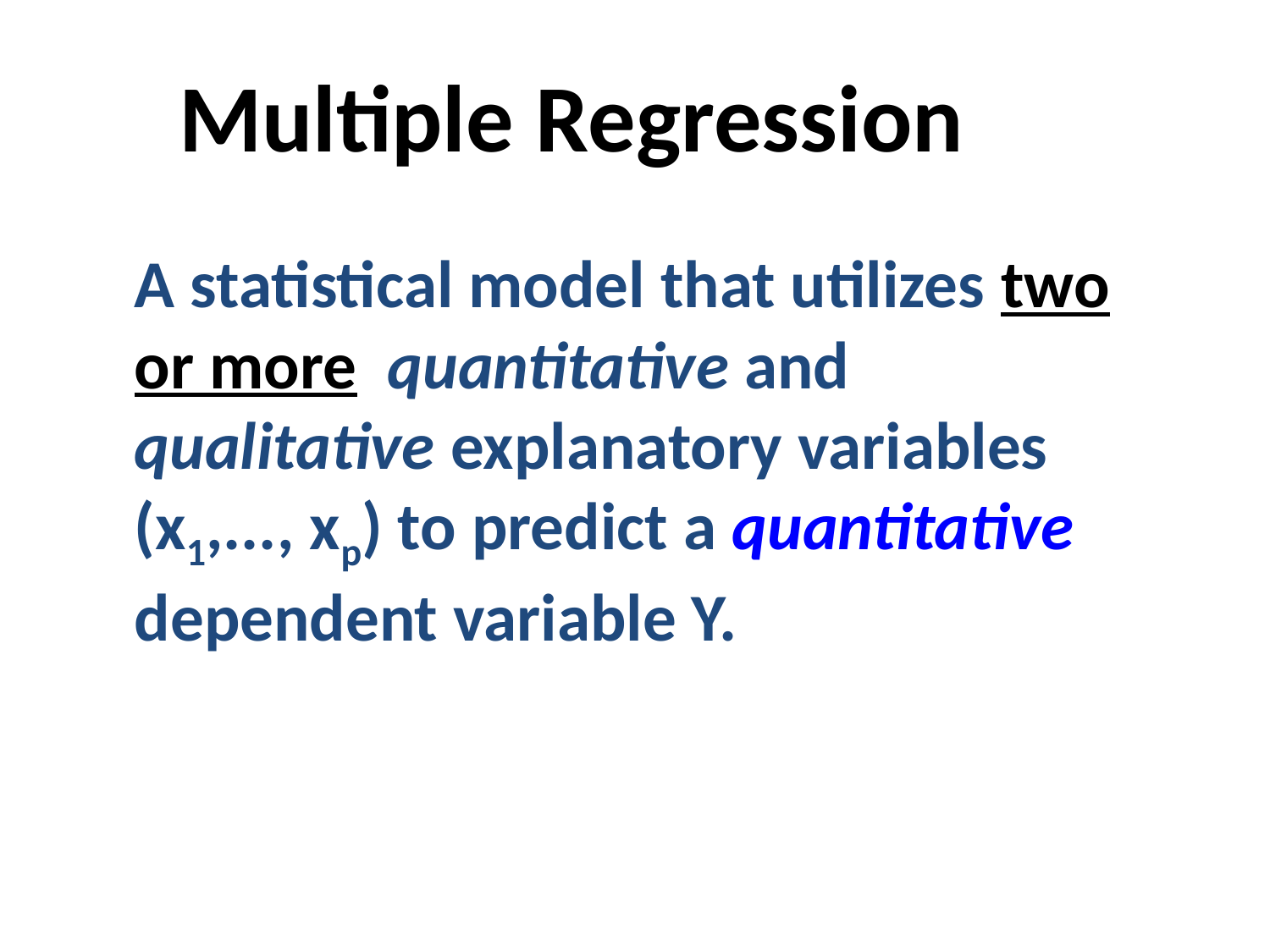

# Multiple Regression
	A statistical model that utilizes two or more  quantitative and qualitative explanatory variables (x1,..., xp) to predict a quantitative dependent variable Y.